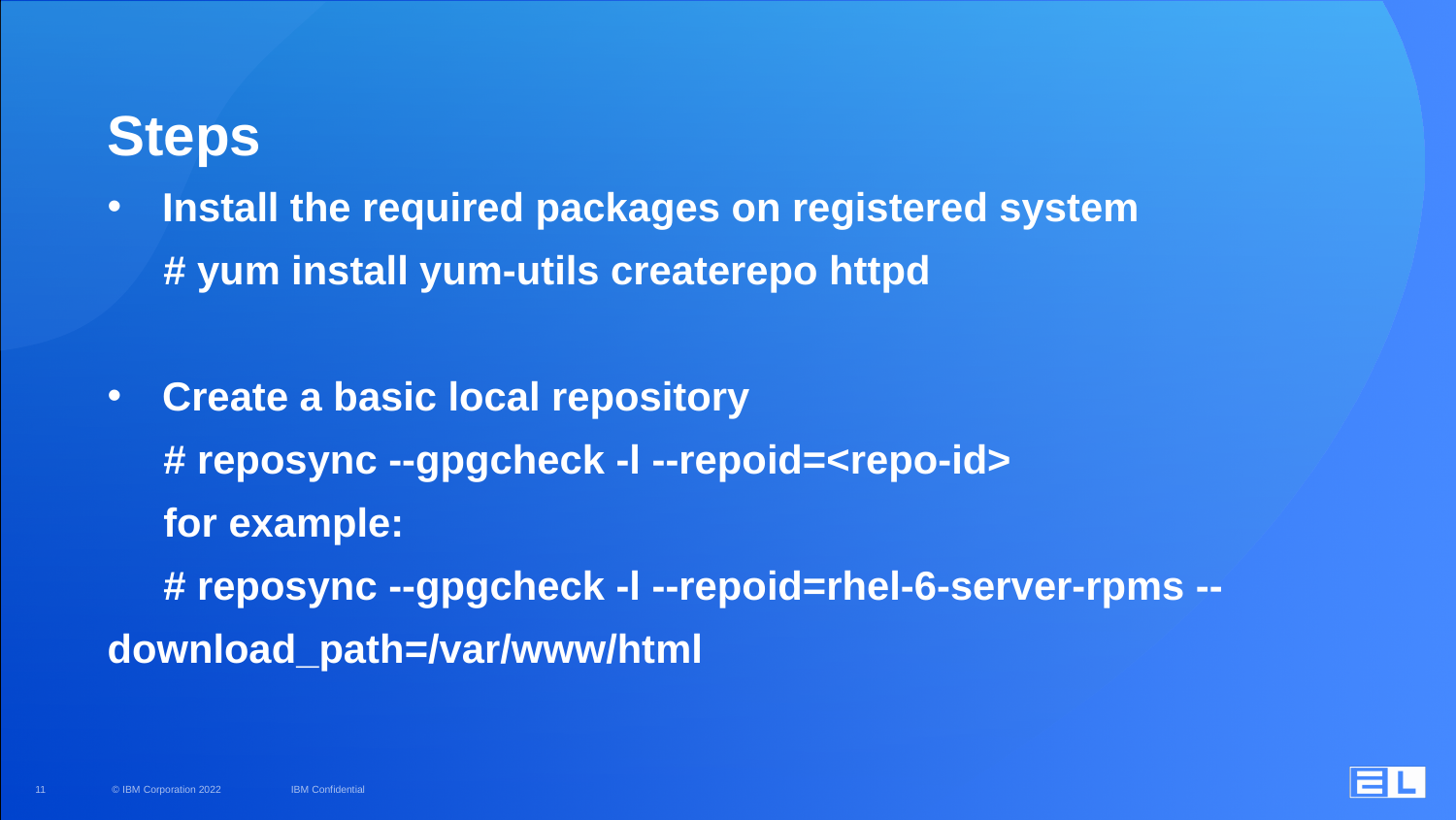

Steps
Install the required packages on registered system
     # yum install yum-utils createrepo httpd

Create a basic local repository
     # reposync --gpgcheck -l --repoid=<repo-id>
     for example:
     # reposync --gpgcheck -l --repoid=rhel-6-server-rpms --download_path=/var/www/html

11
© IBM Corporation 2022
IBM Confidential